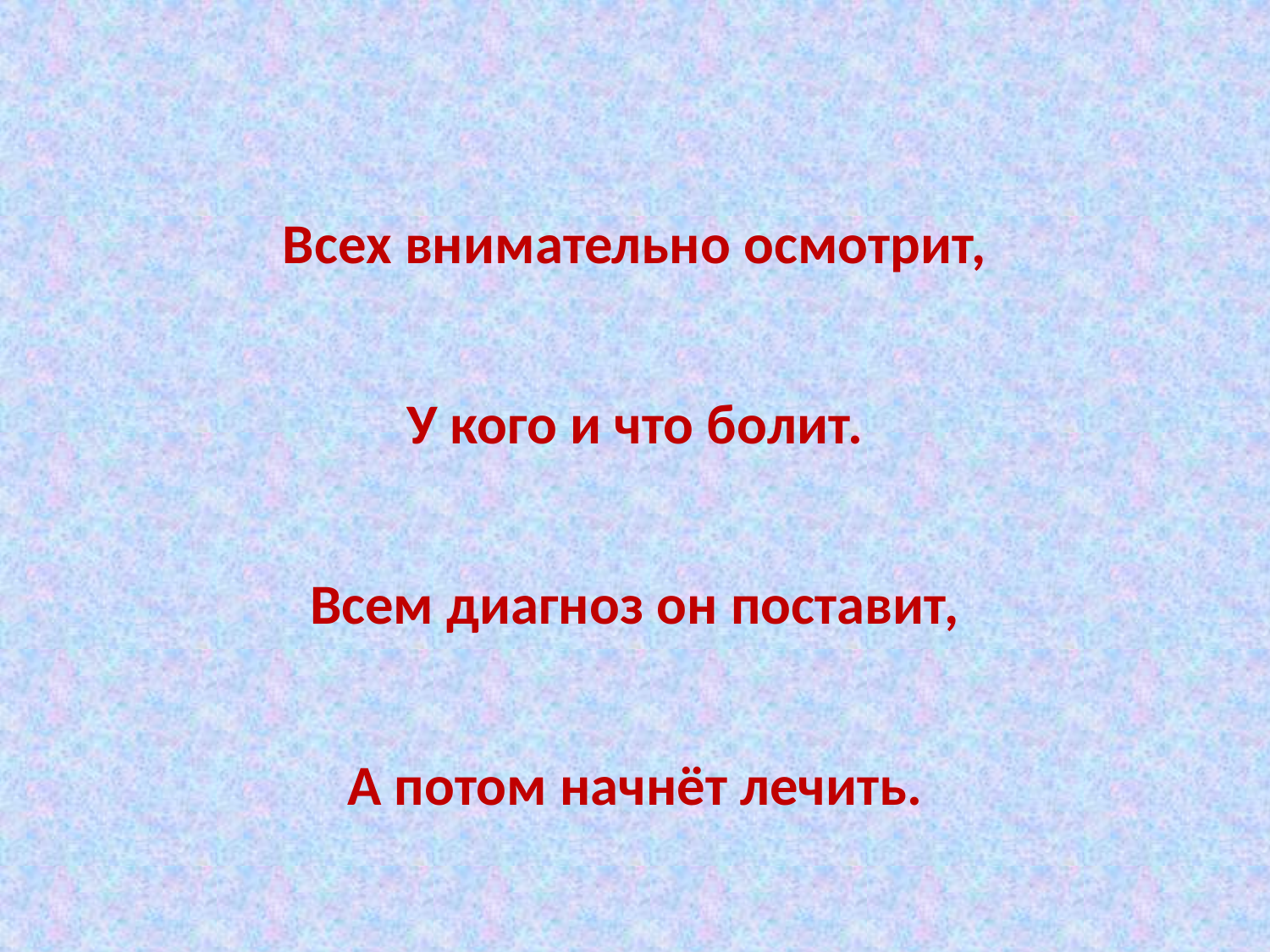

Всех внимательно осмотрит,
У кого и что болит.
Всем диагноз он поставит,
А потом начнёт лечить.